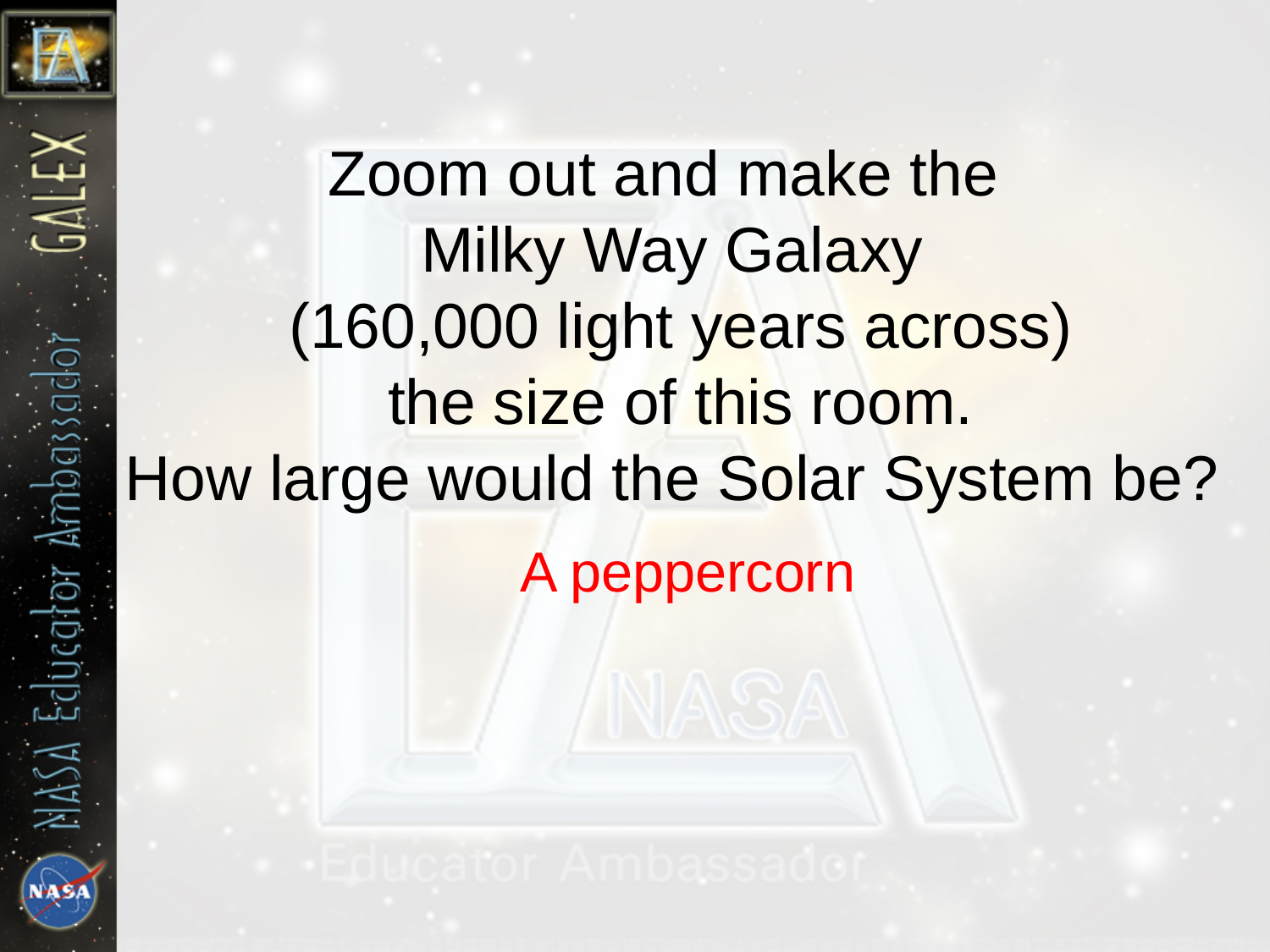

# Zoom out and make the Milky Way Galaxy (160,000 light years across) the size of this room. How large would the Solar System be?
A peppercorn